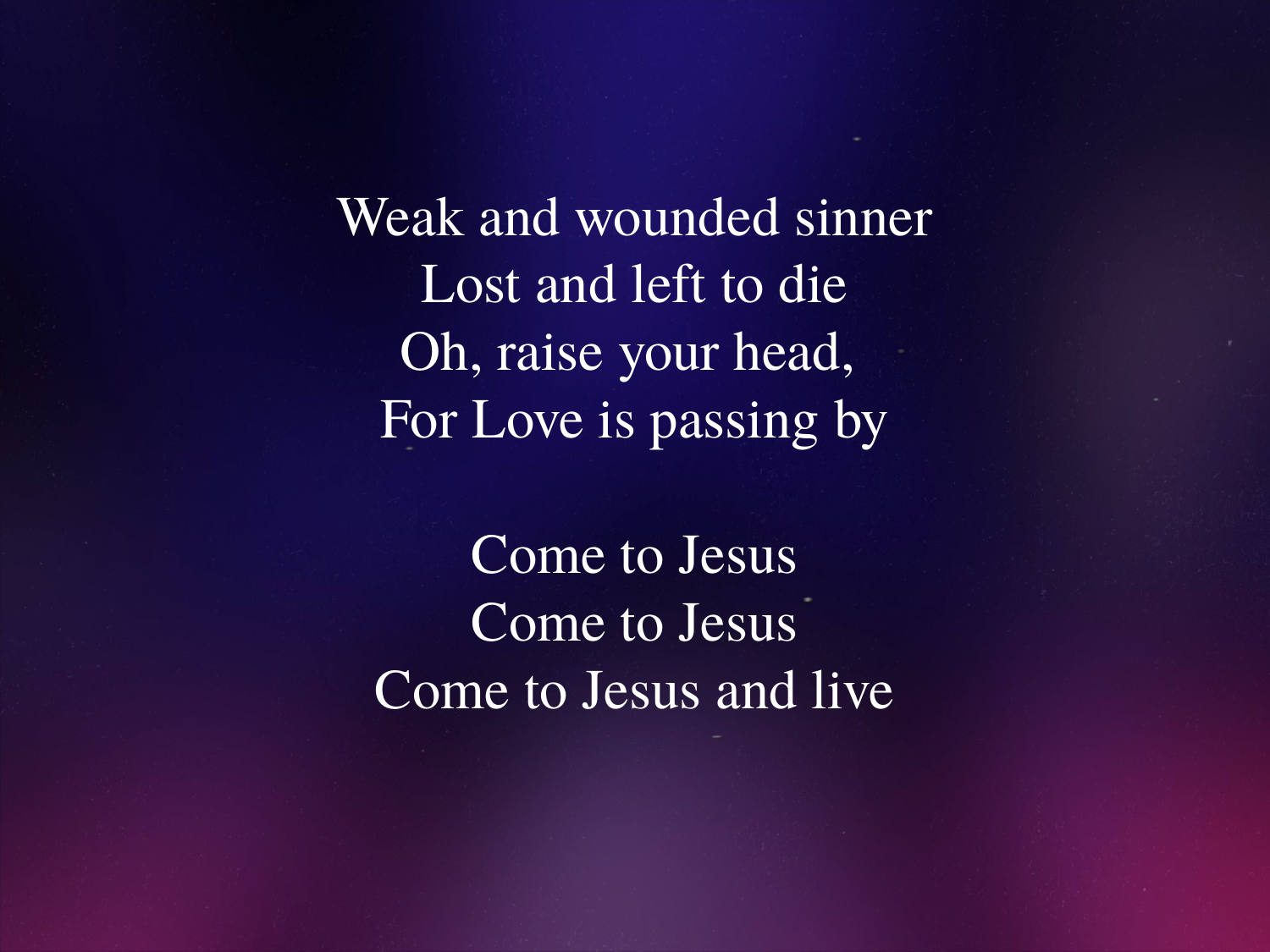

# Weak and wounded sinner Lost and left to die Oh, raise your head, For Love is passing by Come to Jesus Come to Jesus Come to Jesus and live